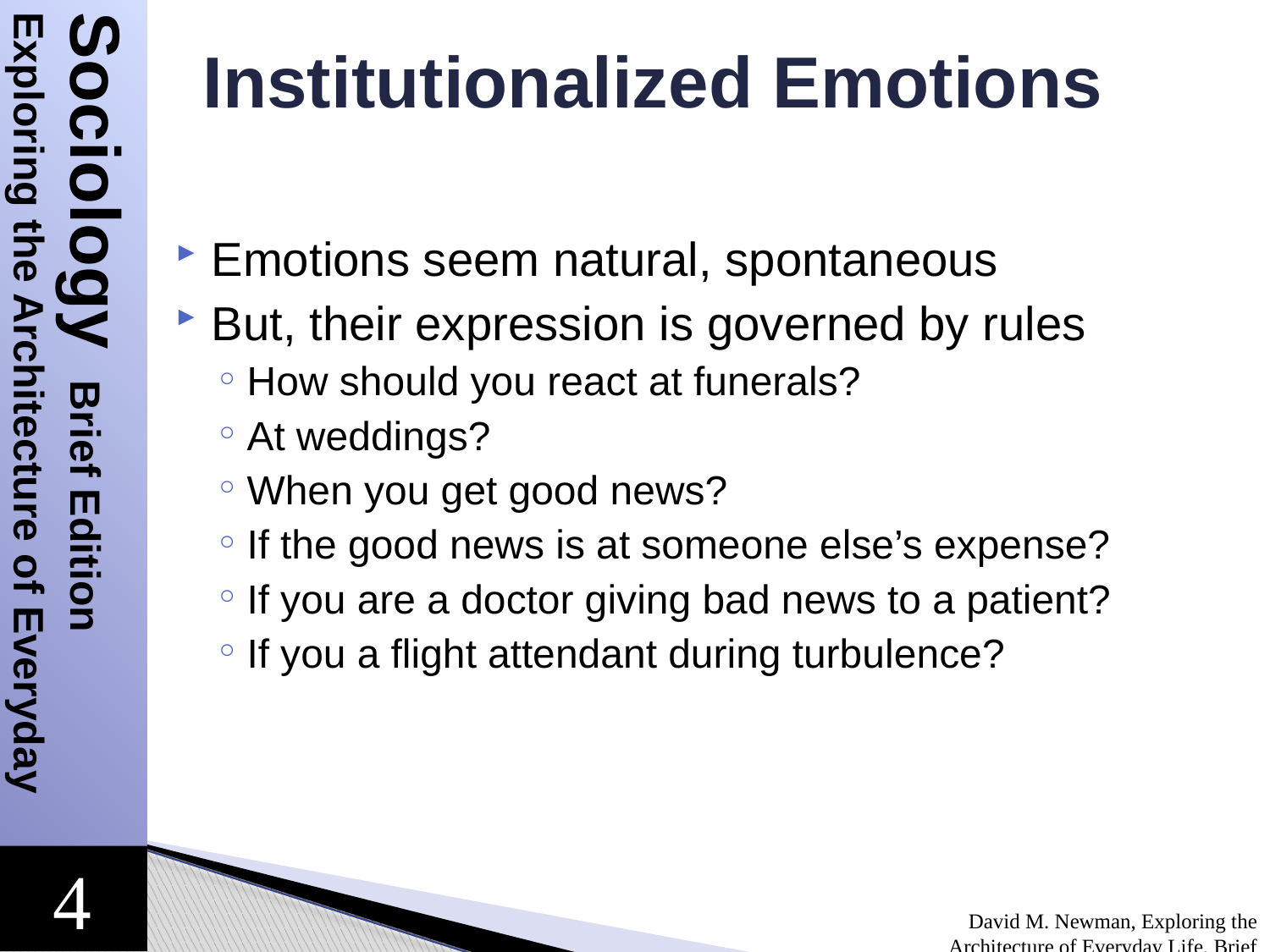

# Institutionalized Emotions
Emotions seem natural, spontaneous
But, their expression is governed by rules
How should you react at funerals?
At weddings?
When you get good news?
If the good news is at someone else’s expense?
If you are a doctor giving bad news to a patient?
If you a flight attendant during turbulence?
David M. Newman, Exploring the Architecture of Everyday Life, Brief Edition, 4e © SAGE Publications, Inc. 2015